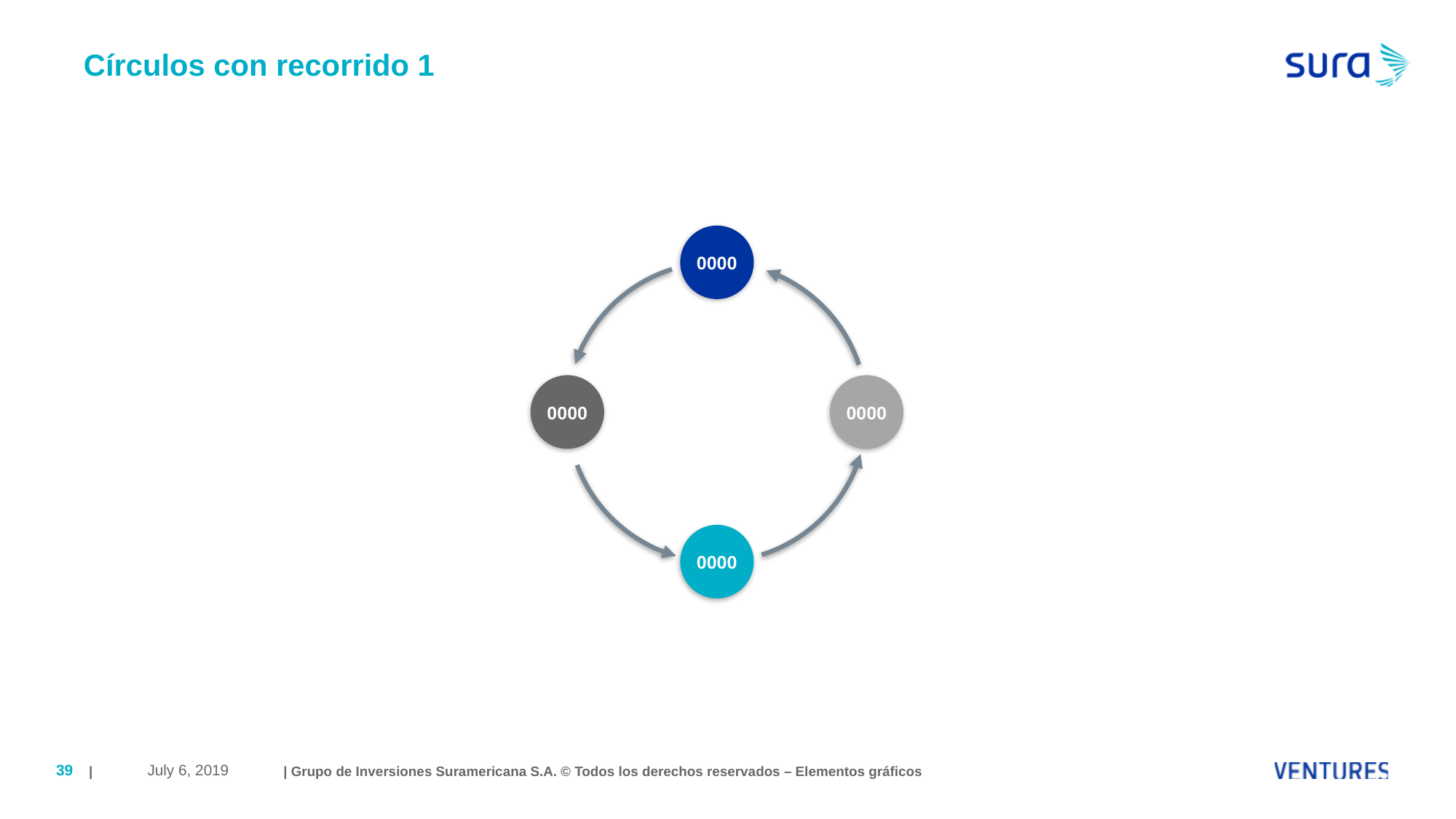

# Círculos con recorrido 1

0000

0000
0000

0000
|                                                  | Grupo de Inversiones Suramericana S.A. © Todos los derechos reservados – Elementos gráficos
39
July 6, 2019